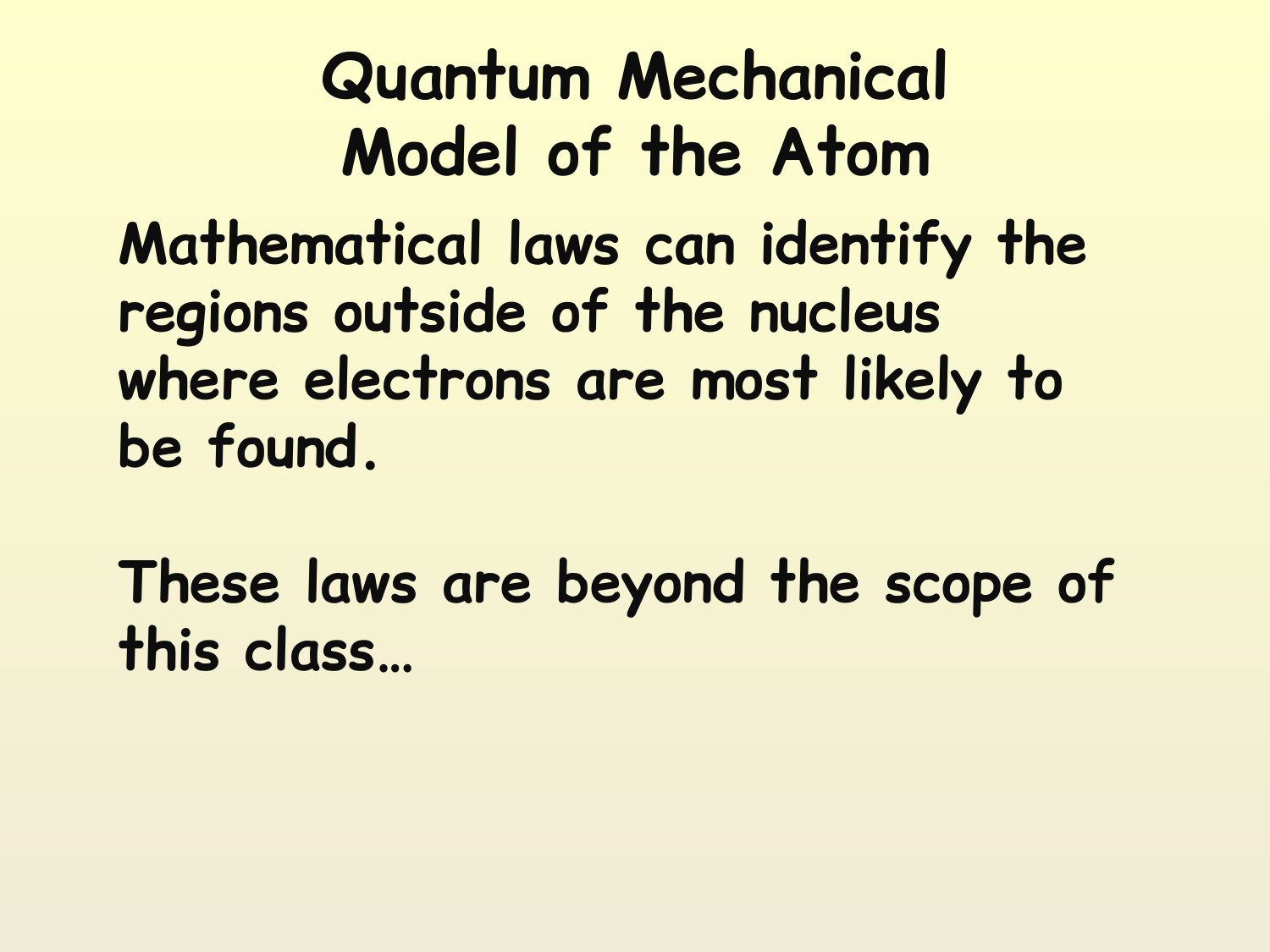

# Quantum Mechanical Model of the Atom
Mathematical laws can identify the regions outside of the nucleus where electrons are most likely to be found.

These laws are beyond the scope of this class…